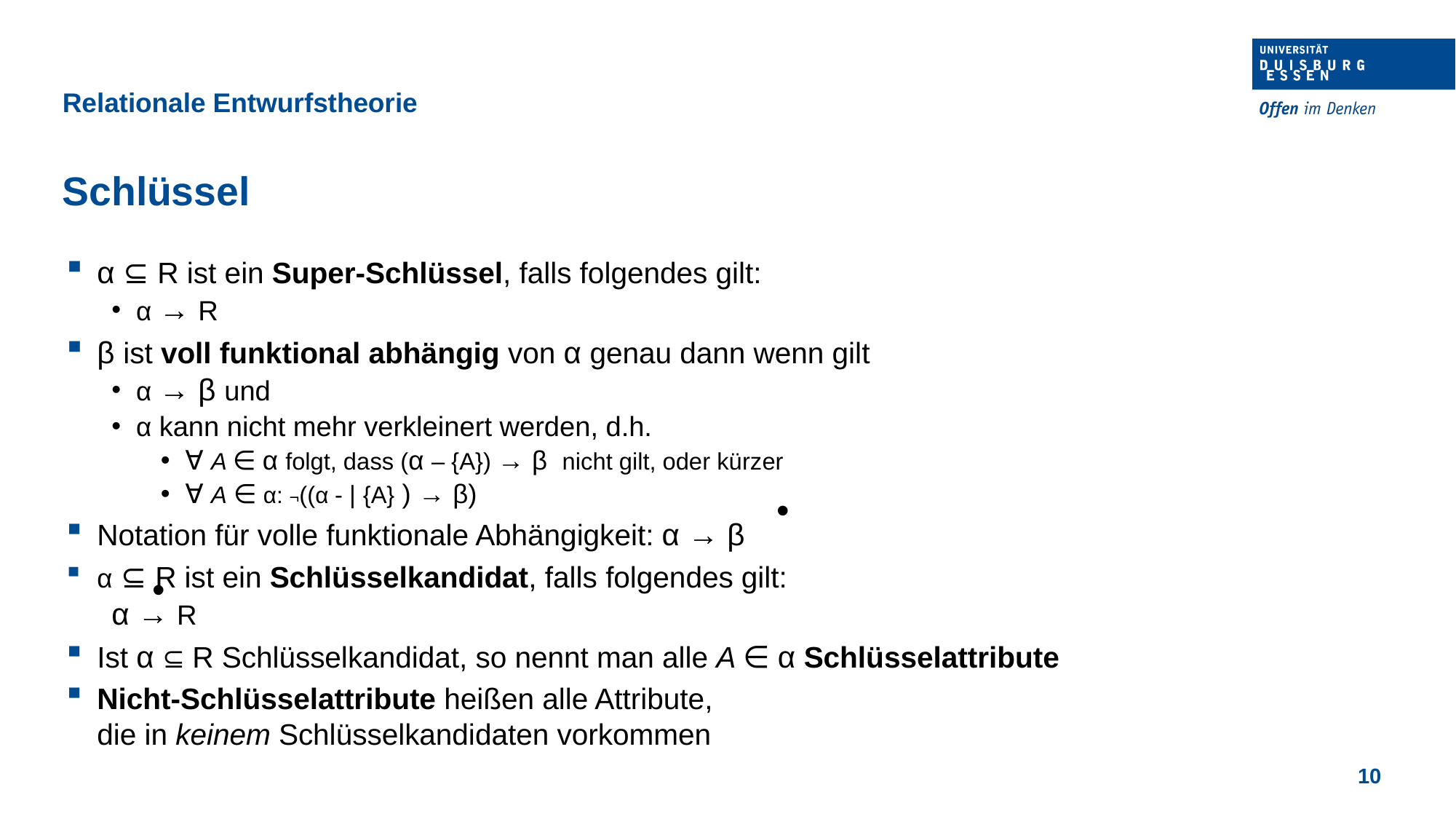

Relationale Entwurfstheorie
Schlüssel
α ⊆ R ist ein Super-Schlüssel, falls folgendes gilt:
α → R
β ist voll funktional abhängig von α genau dann wenn gilt
α → β und
α kann nicht mehr verkleinert werden, d.h.
∀ A ∈ α folgt, dass (α – {A}) → β  nicht gilt, oder kürzer
∀ A ∈ α: ¬((α - | {A} ) → β)
Notation für volle funktionale Abhängigkeit: α → β
α ⊆ R ist ein Schlüsselkandidat, falls folgendes gilt:
α → R
Ist α ⊆ R Schlüsselkandidat, so nennt man alle A ∈ α Schlüsselattribute
Nicht-Schlüsselattribute heißen alle Attribute,
die in keinem Schlüsselkandidaten vorkommen

•
•
10